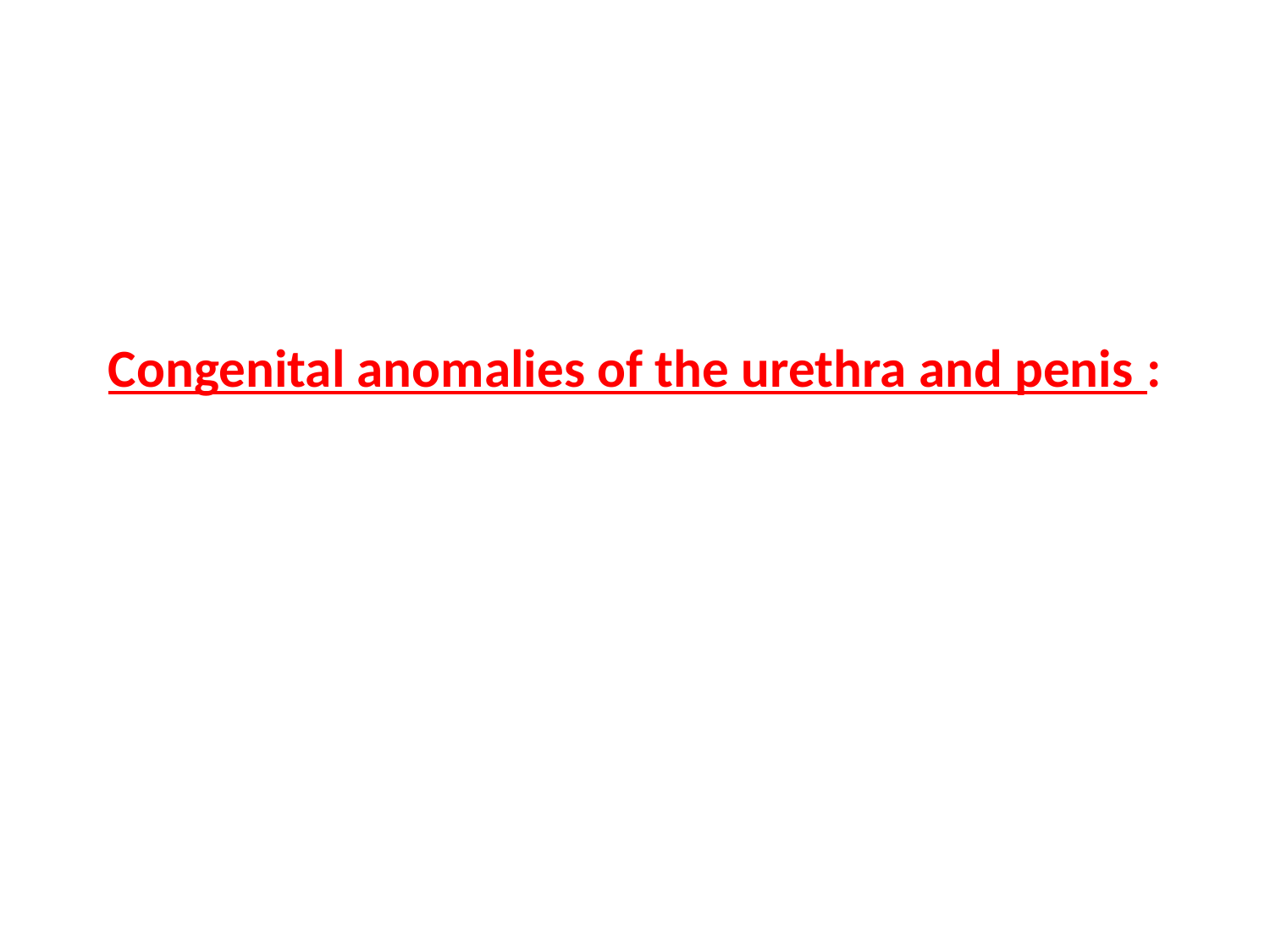

# Congenital anomalies of the urethra and penis :